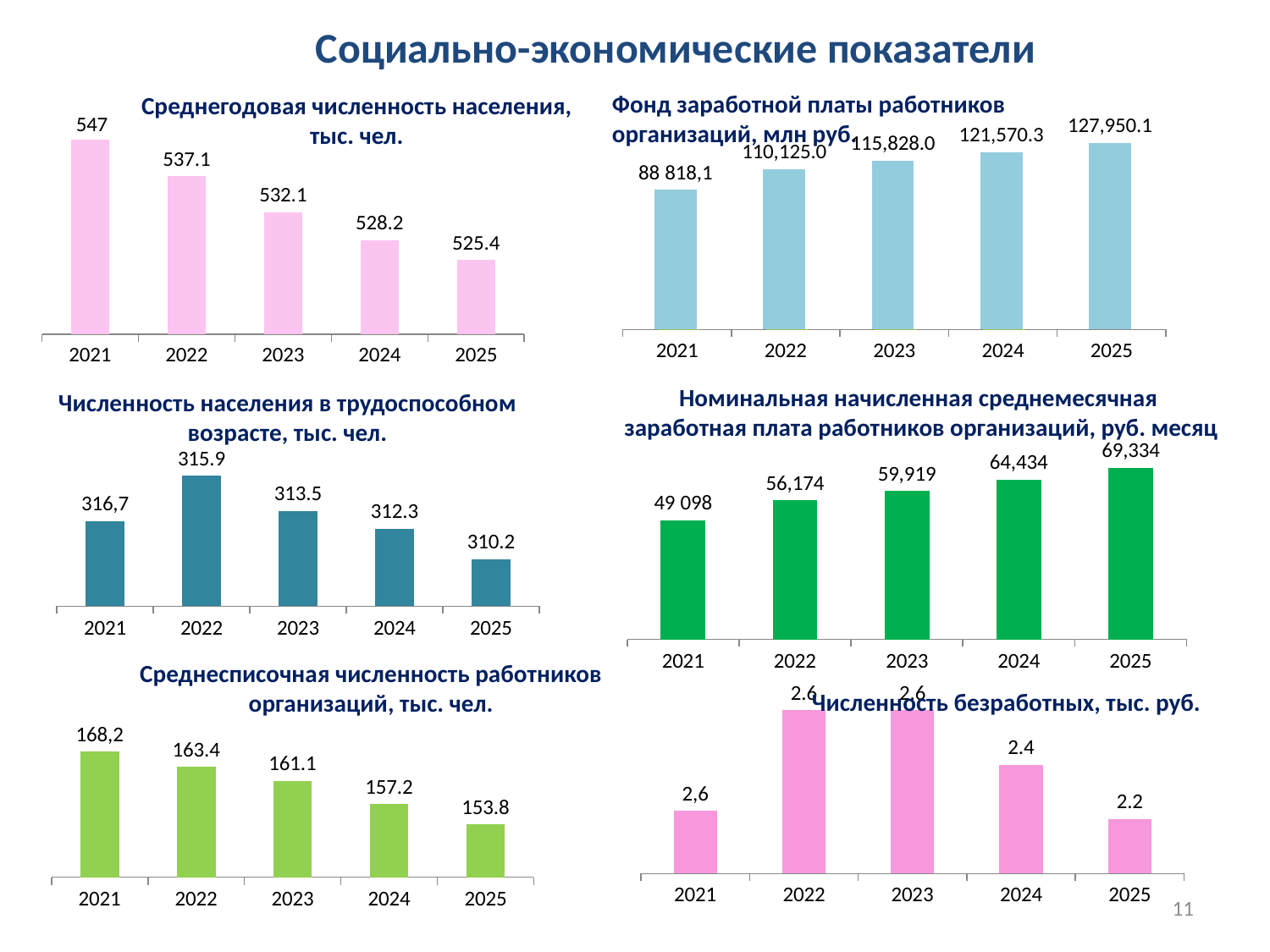

Социально-экономические показатели
Фонд заработной платы работников организаций, млн руб.
Среднегодовая численность населения, тыс. чел.

[unsupported chart]

[unsupported chart]

Номинальная начисленная среднемесячная
заработная плата работников организаций, руб. месяц
Численность населения в трудоспособном возрасте, тыс. чел.

[unsupported chart]

[unsupported chart]

Среднесписочная численность работников организаций, тыс. чел.

[unsupported chart]

Численность безработных, тыс. руб.

[unsupported chart]

11